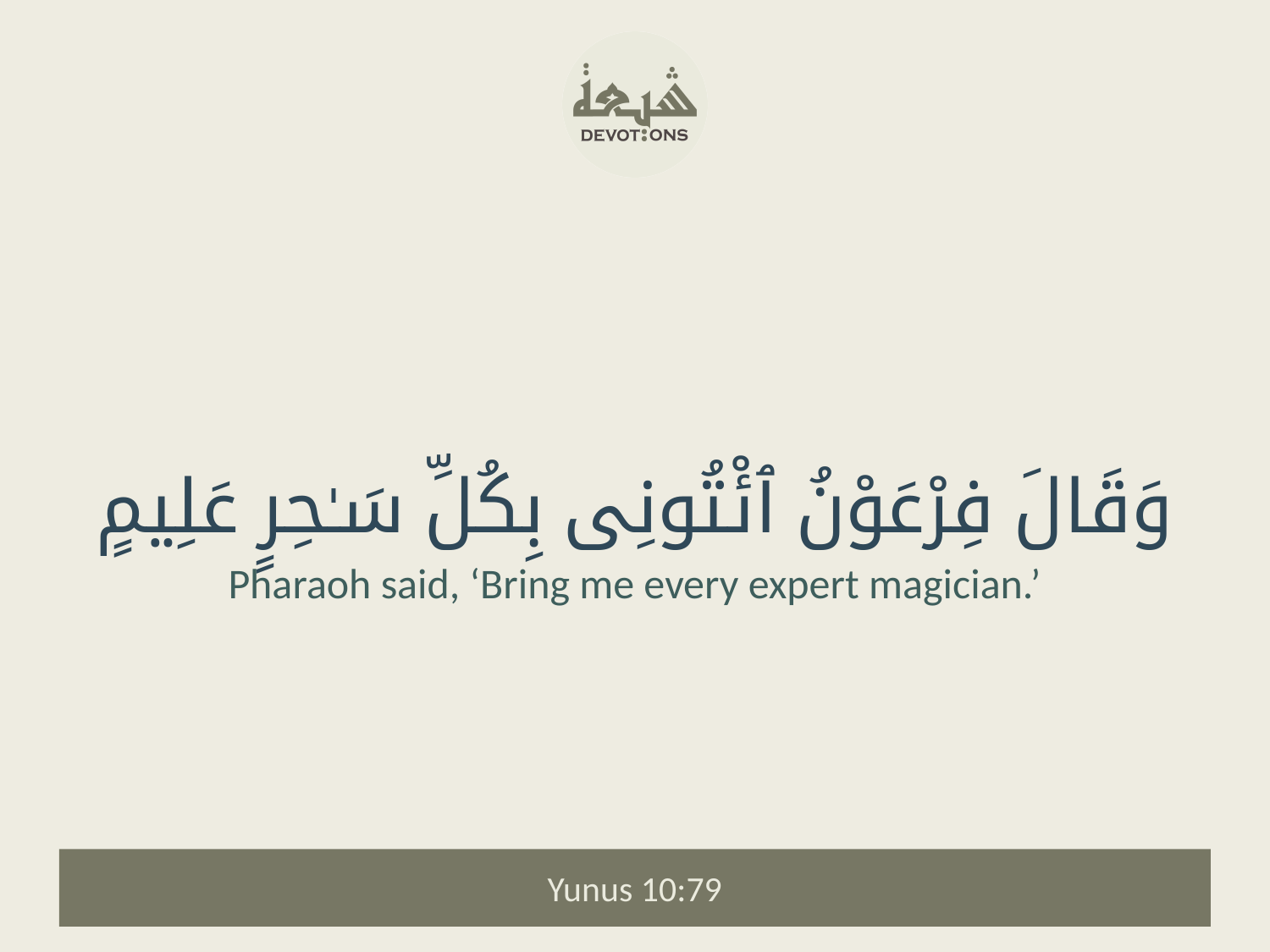

وَقَالَ فِرْعَوْنُ ٱئْتُونِى بِكُلِّ سَـٰحِرٍ عَلِيمٍ
Pharaoh said, ‘Bring me every expert magician.’
Yunus 10:79